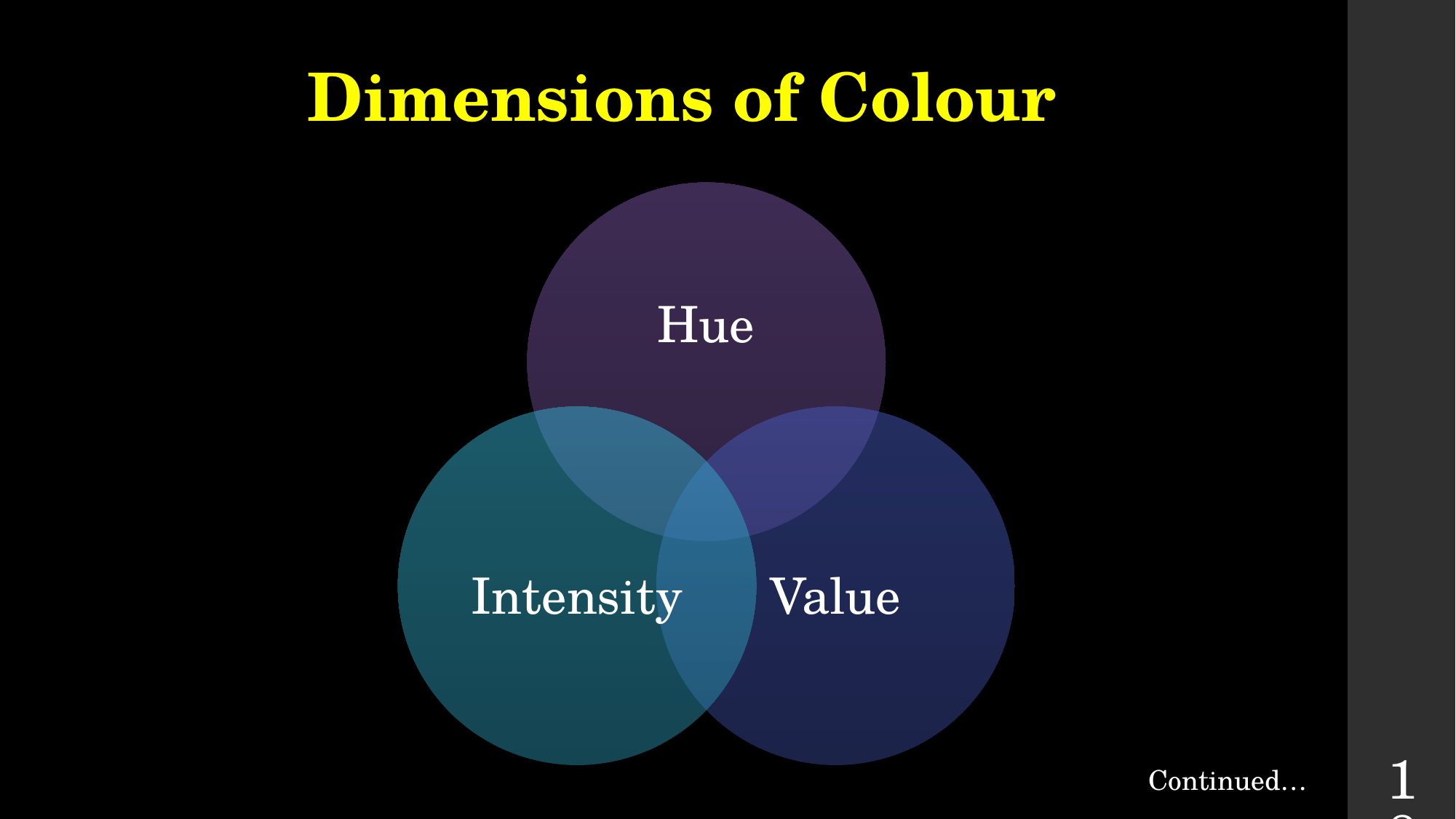

# Dimensions of Colour
Hue
Value
Intensity
18
Continued…